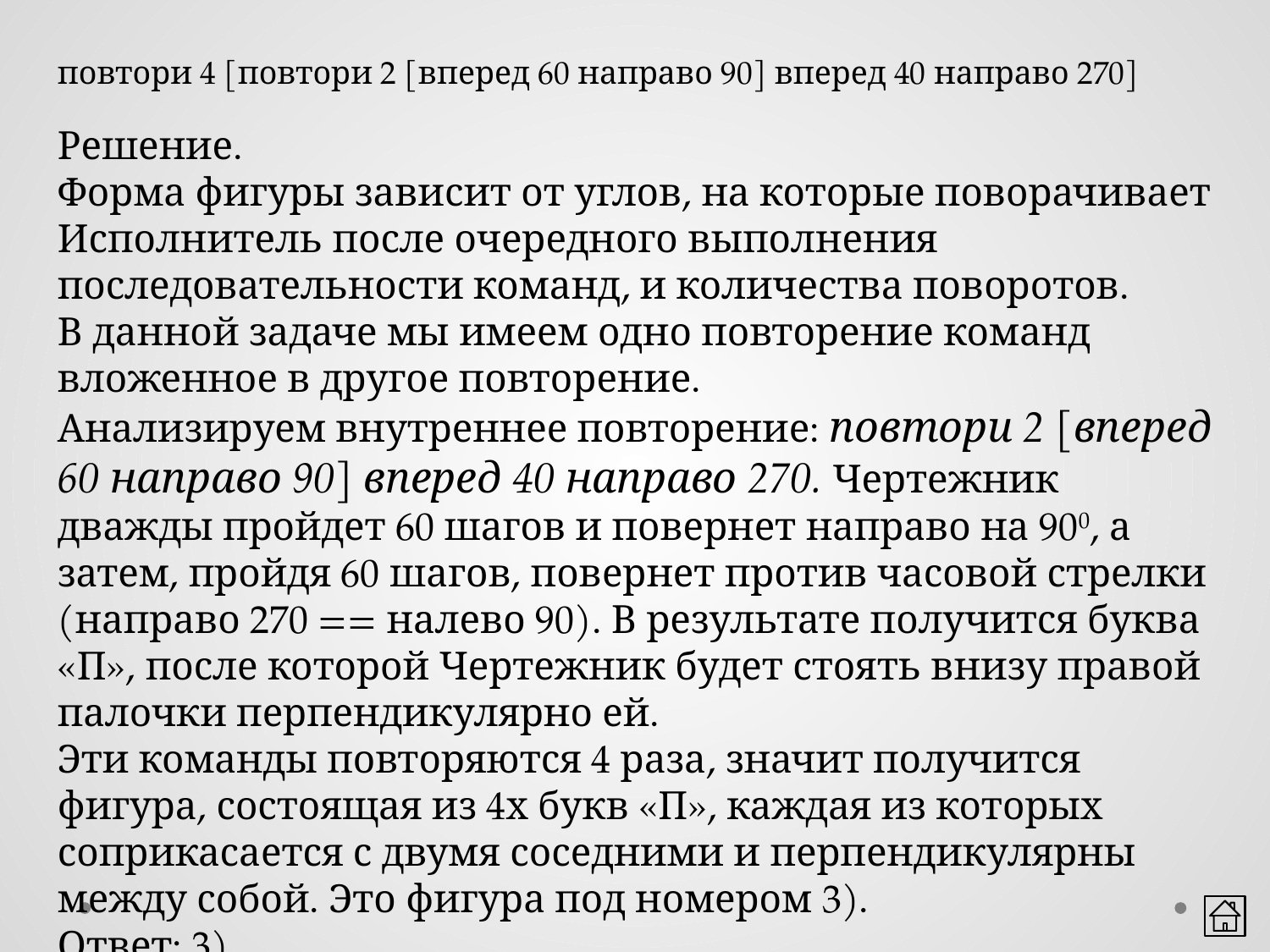

повтори 4 [повтори 2 [вперед 60 направо 90] вперед 40 направо 270]
Решение.
Форма фигуры зависит от углов, на которые поворачивает Исполнитель после очередного выполнения последовательности команд, и количества поворотов.
В данной задаче мы имеем одно повторение команд вложенное в другое повторение.
Анализируем внутреннее повторение: повтори 2 [вперед 60 направо 90] вперед 40 направо 270. Чертежник дважды пройдет 60 шагов и повернет направо на 900, а затем, пройдя 60 шагов, повернет против часовой стрелки (направо 270 == налево 90). В результате получится буква «П», после которой Чертежник будет стоять внизу правой палочки перпендикулярно ей.
Эти команды повторяются 4 раза, значит получится фигура, состоящая из 4х букв «П», каждая из которых соприкасается с двумя соседними и перпендикулярны между собой. Это фигура под номером 3).
Ответ: 3)